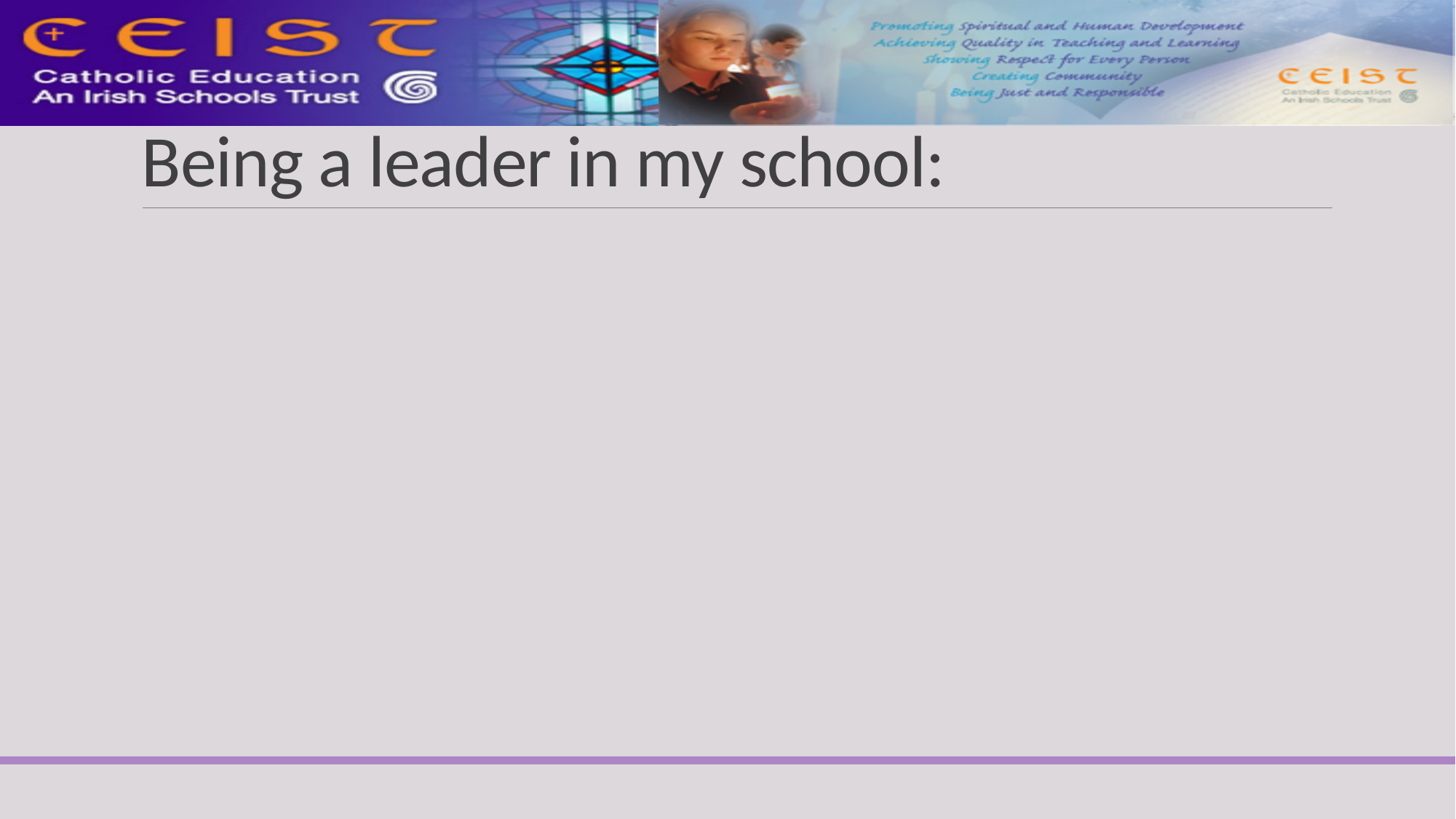

# Being a leader in my school: